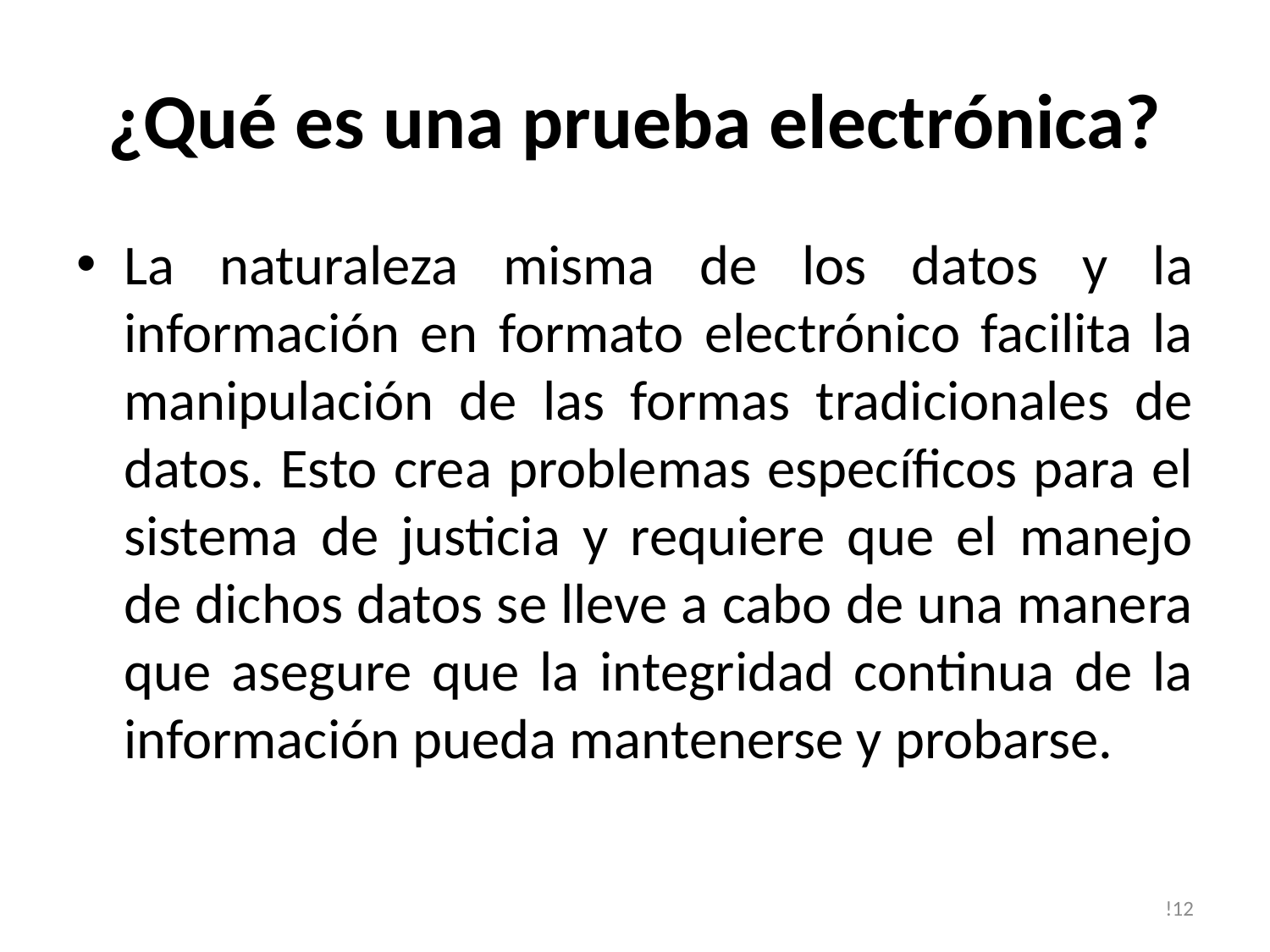

# ¿Qué es una prueba electrónica?
La naturaleza misma de los datos y la información en formato electrónico facilita la manipulación de las formas tradicionales de datos. Esto crea problemas específicos para el sistema de justicia y requiere que el manejo de dichos datos se lleve a cabo de una manera que asegure que la integridad continua de la información pueda mantenerse y probarse.

!12